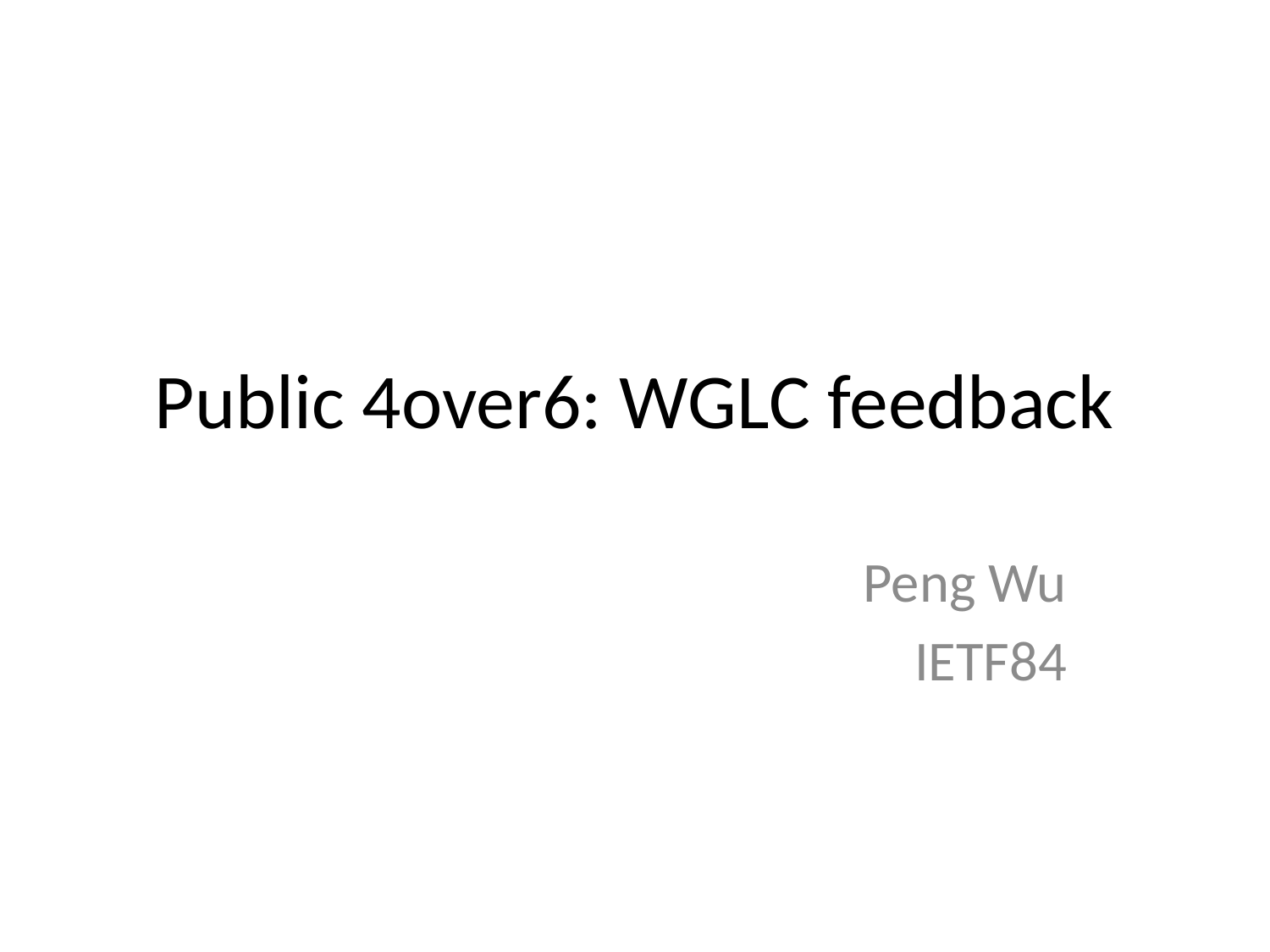

# Public 4over6: WGLC feedback
Peng Wu
IETF84